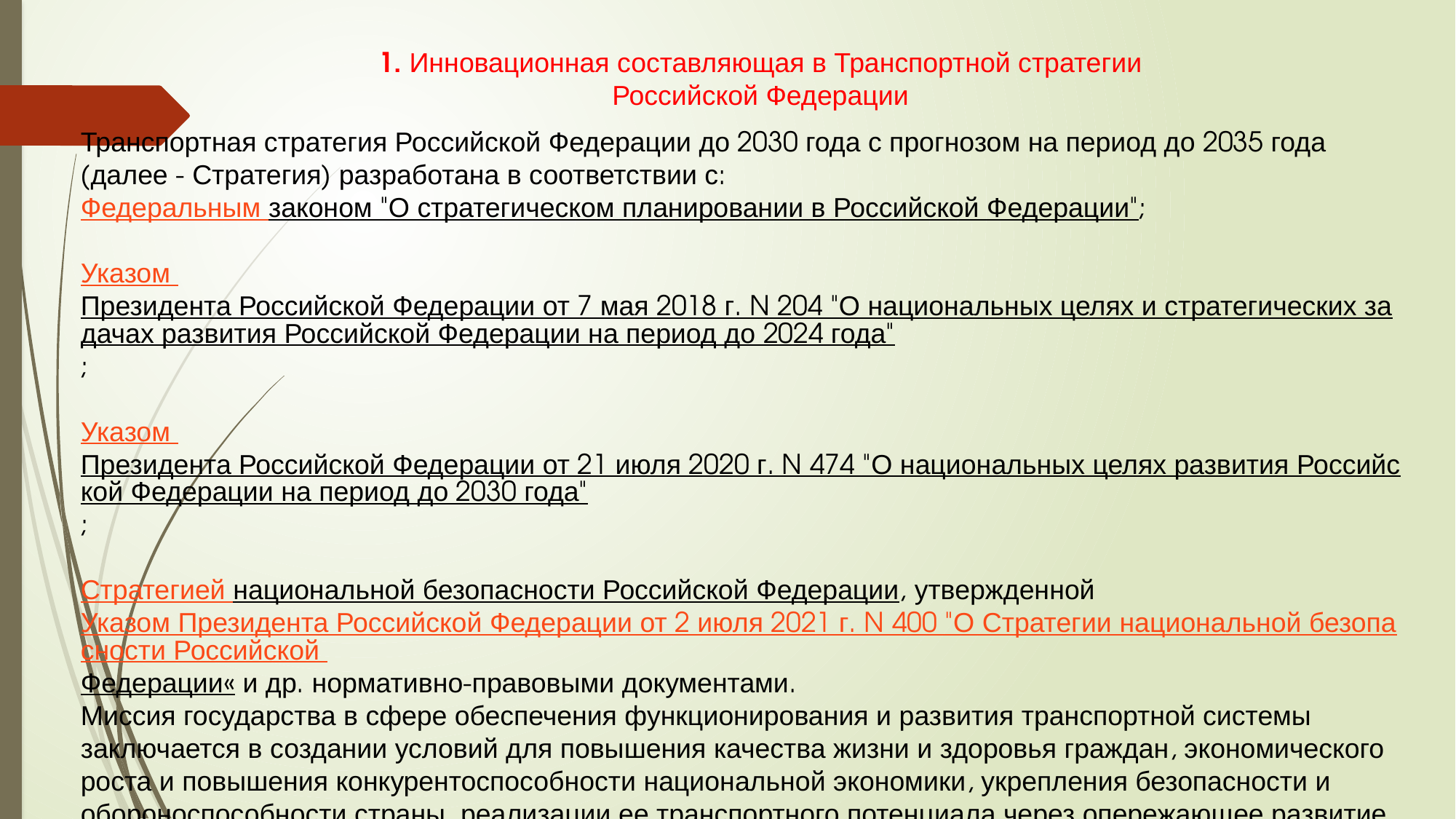

1. Инновационная составляющая в Транспортной стратегии Российской Федерации
Транспортная стратегия Российской Федерации до 2030 года с прогнозом на период до 2035 года (далее - Стратегия) разработана в соответствии с:
Федеральным законом "О стратегическом планировании в Российской Федерации";
Указом Президента Российской Федерации от 7 мая 2018 г. N 204 "О национальных целях и стратегических задачах развития Российской Федерации на период до 2024 года";
Указом Президента Российской Федерации от 21 июля 2020 г. N 474 "О национальных целях развития Российской Федерации на период до 2030 года";
Стратегией национальной безопасности Российской Федерации, утвержденной Указом Президента Российской Федерации от 2 июля 2021 г. N 400 "О Стратегии национальной безопасности Российской Федерации« и др. нормативно-правовыми документами.
Миссия государства в сфере обеспечения функционирования и развития транспортной системы заключается в создании условий для повышения качества жизни и здоровья граждан, экономического роста и повышения конкурентоспособности национальной экономики, укрепления безопасности и обороноспособности страны, реализации ее транспортного потенциала через опережающее развитие транспортной инфраструктуры и расширение доступа к безопасным и качественным транспортным услугам с минимальным воздействием на окружающую среду и климат, использование географических особенностей Российской Федерации в качестве ее конкурентного преимущества.